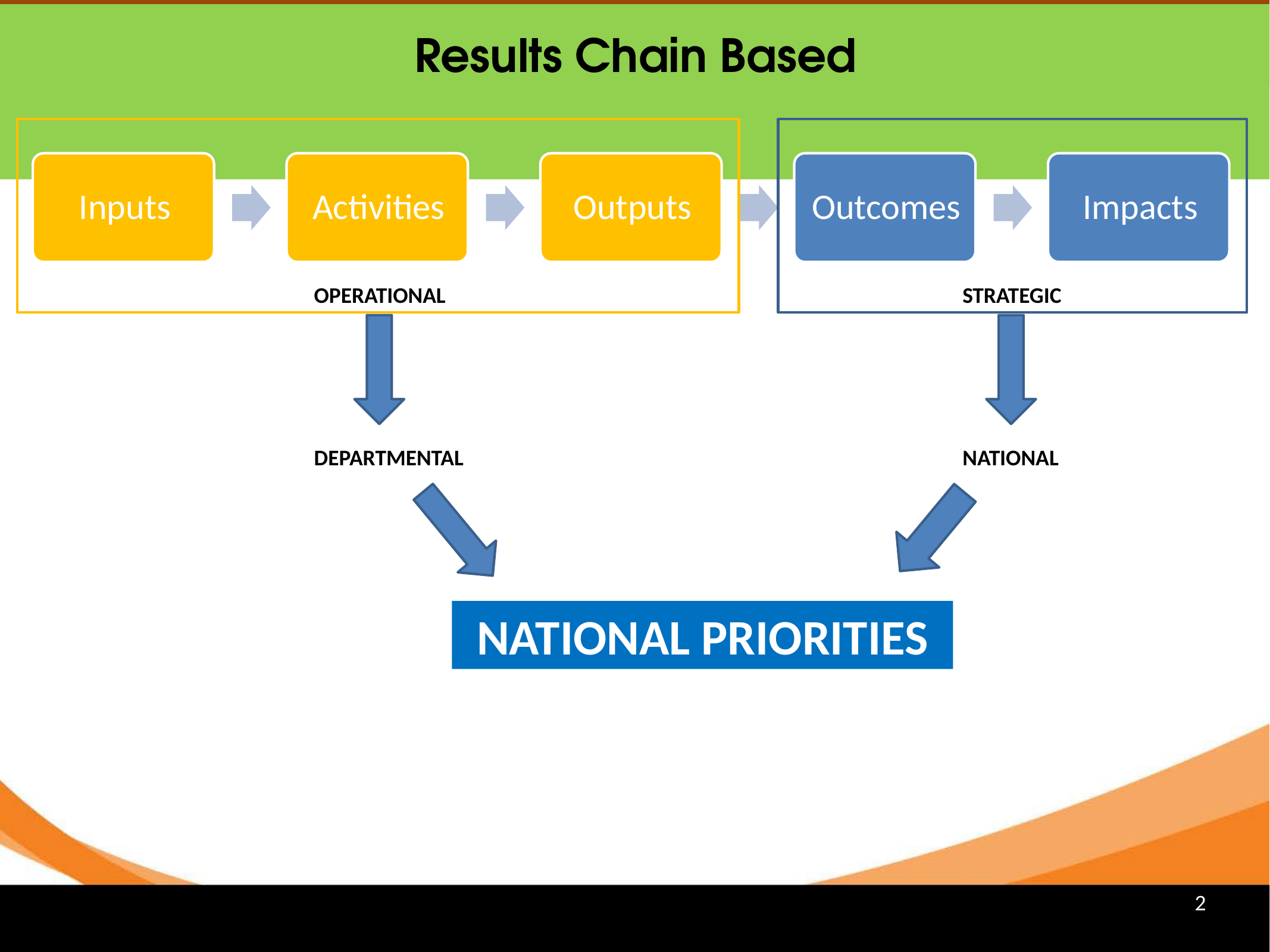

# Results Chain Based
Inputs

Activities

Outputs

Outcomes

Impacts

OPERATIONAL
STRATEGIC

DEPARTMENTAL
NATIONAL

NATIONAL PRIORITIES
2
6